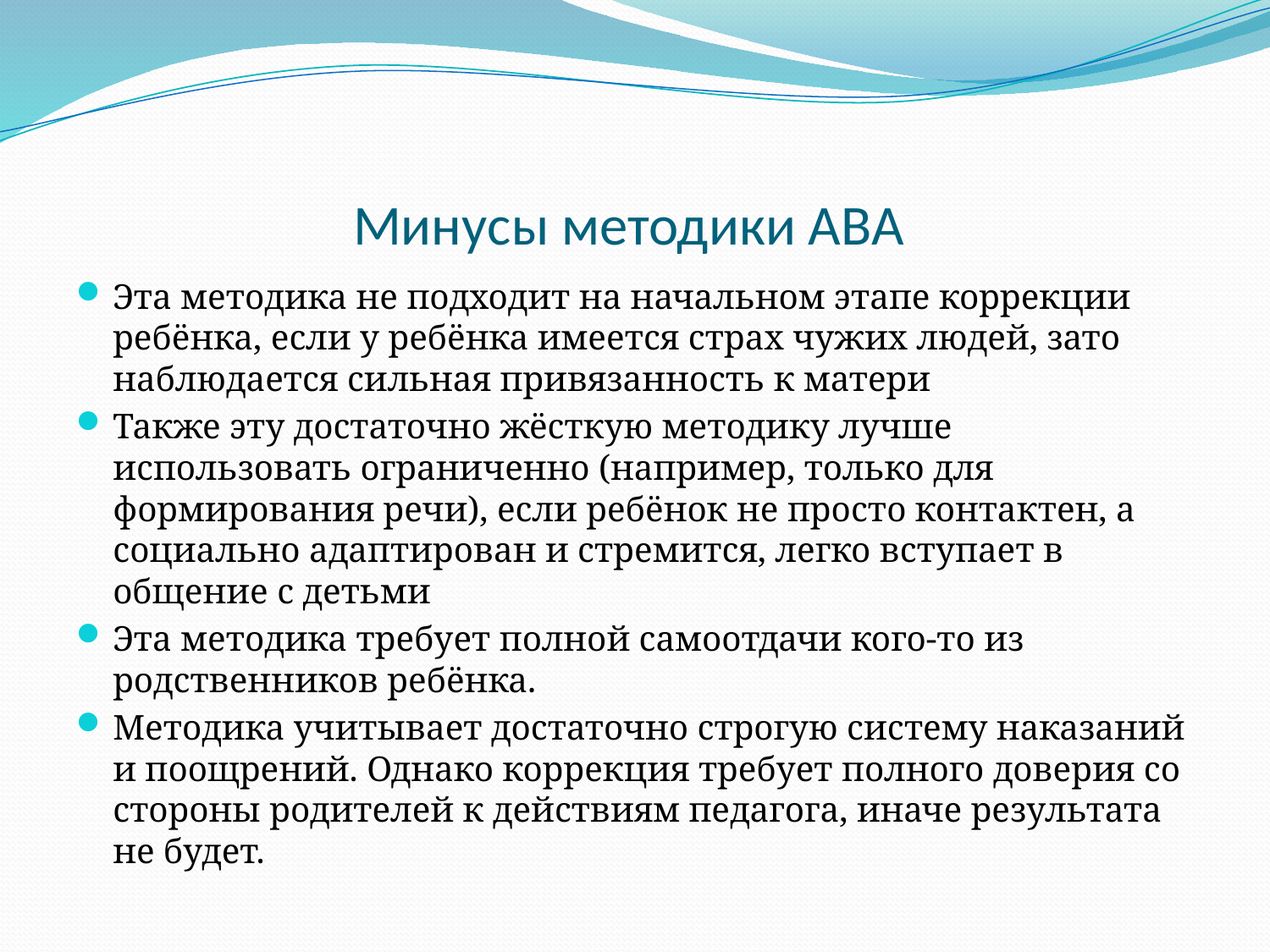

# Минусы методики АВА
Эта методика не подходит на начальном этапе коррекции ребёнка, если у ребёнка имеется страх чужих людей, зато наблюдается сильная привязанность к матери
Также эту достаточно жёсткую методику лучше использовать ограниченно (например, только для формирования речи), если ребёнок не просто контактен, а социально адаптирован и стремится, легко вступает в общение с детьми
Эта методика требует полной самоотдачи кого-то из родственников ребёнка.
Методика учитывает достаточно строгую систему наказаний и поощрений. Однако коррекция требует полного доверия со стороны родителей к действиям педагога, иначе результата не будет.